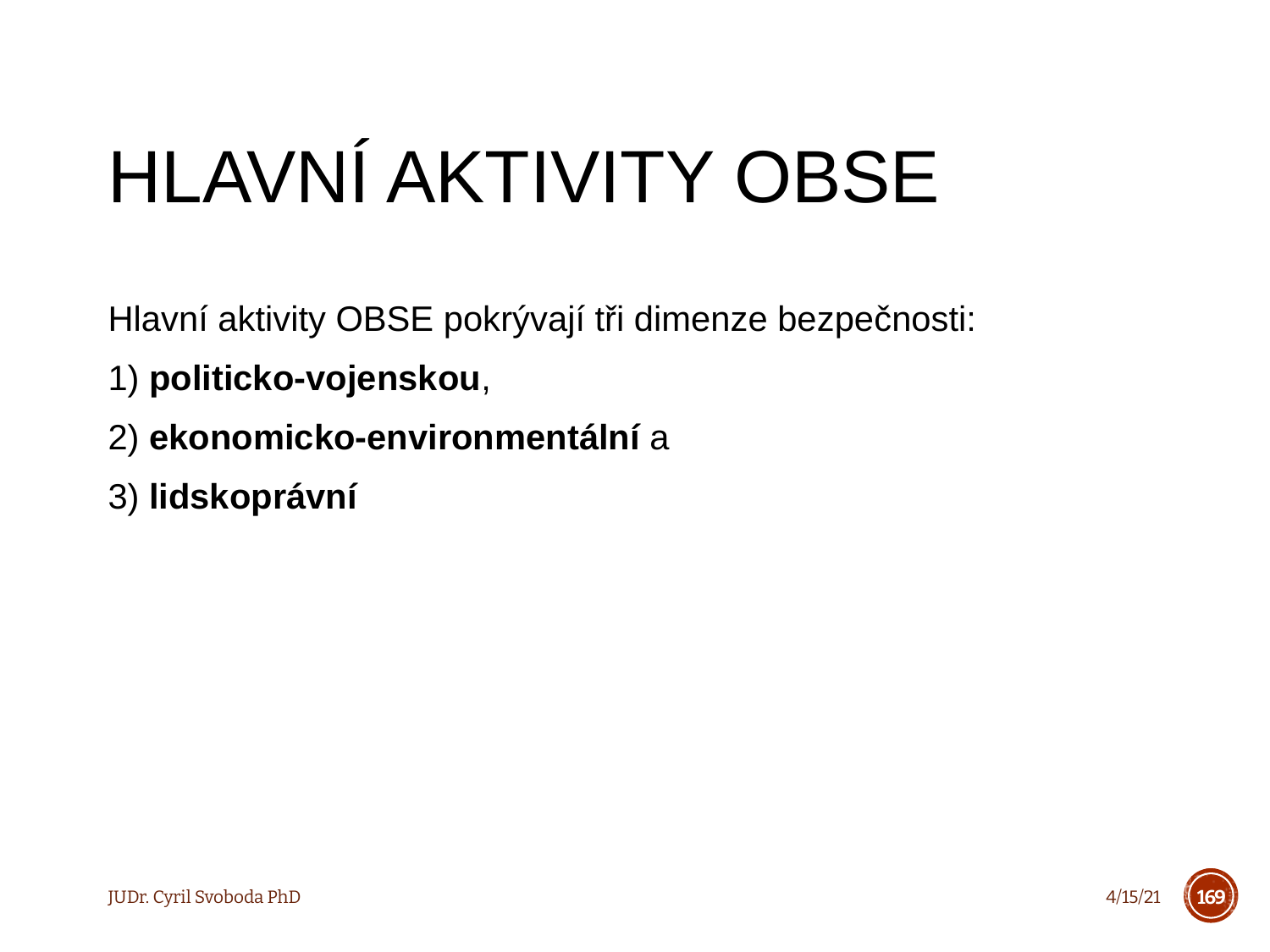

# Hlavní aktivity OBSE
Hlavní aktivity OBSE pokrývají tři dimenze bezpečnosti:
1) politicko-vojenskou,
2) ekonomicko-environmentální a
3) lidskoprávní
JUDr. Cyril Svoboda PhD
4/15/21
169